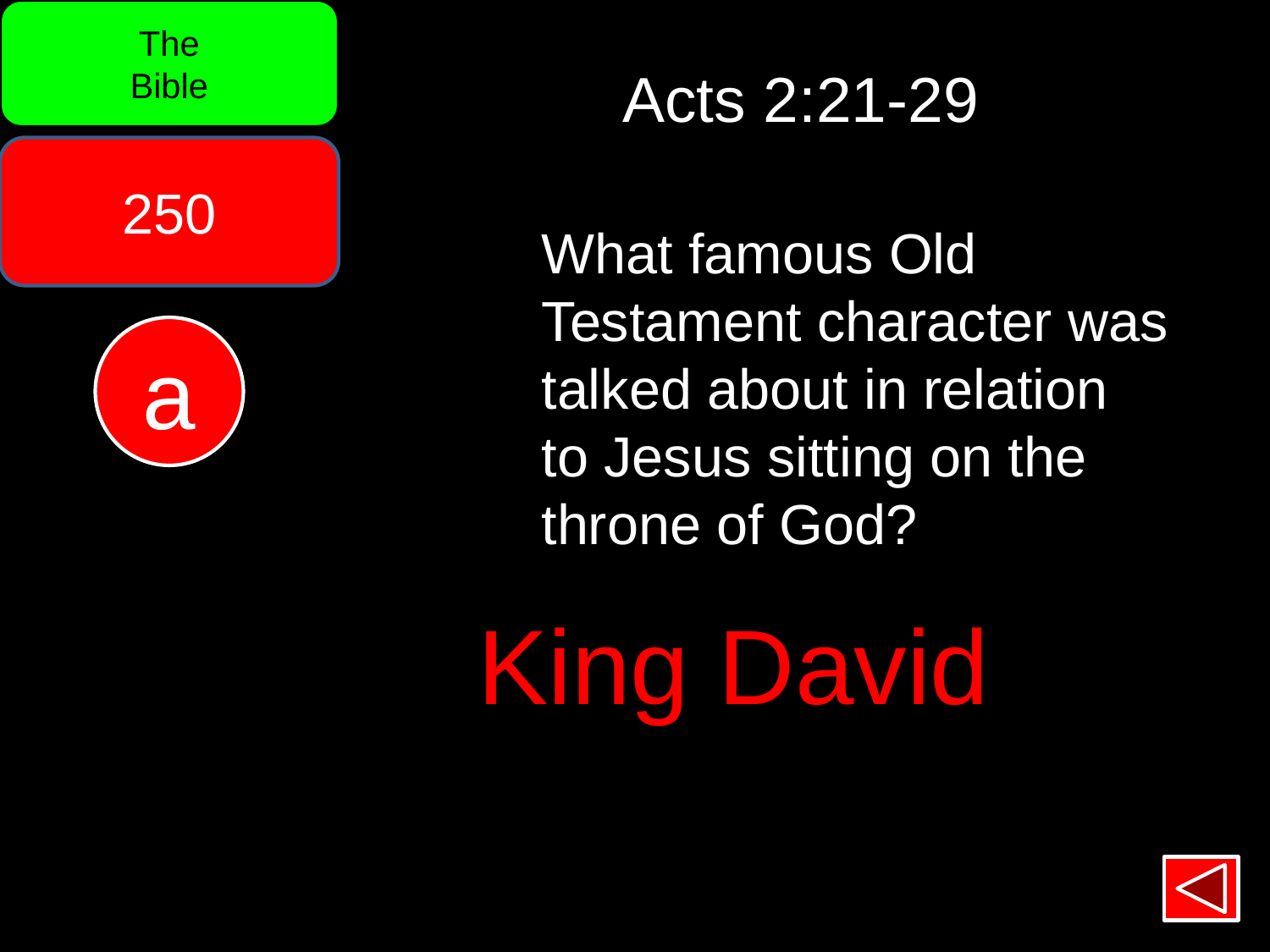

The
Bible
Acts 2:21-29
250
What famous Old
Testament character was
talked about in relation
to Jesus sitting on the
throne of God?
a
King David